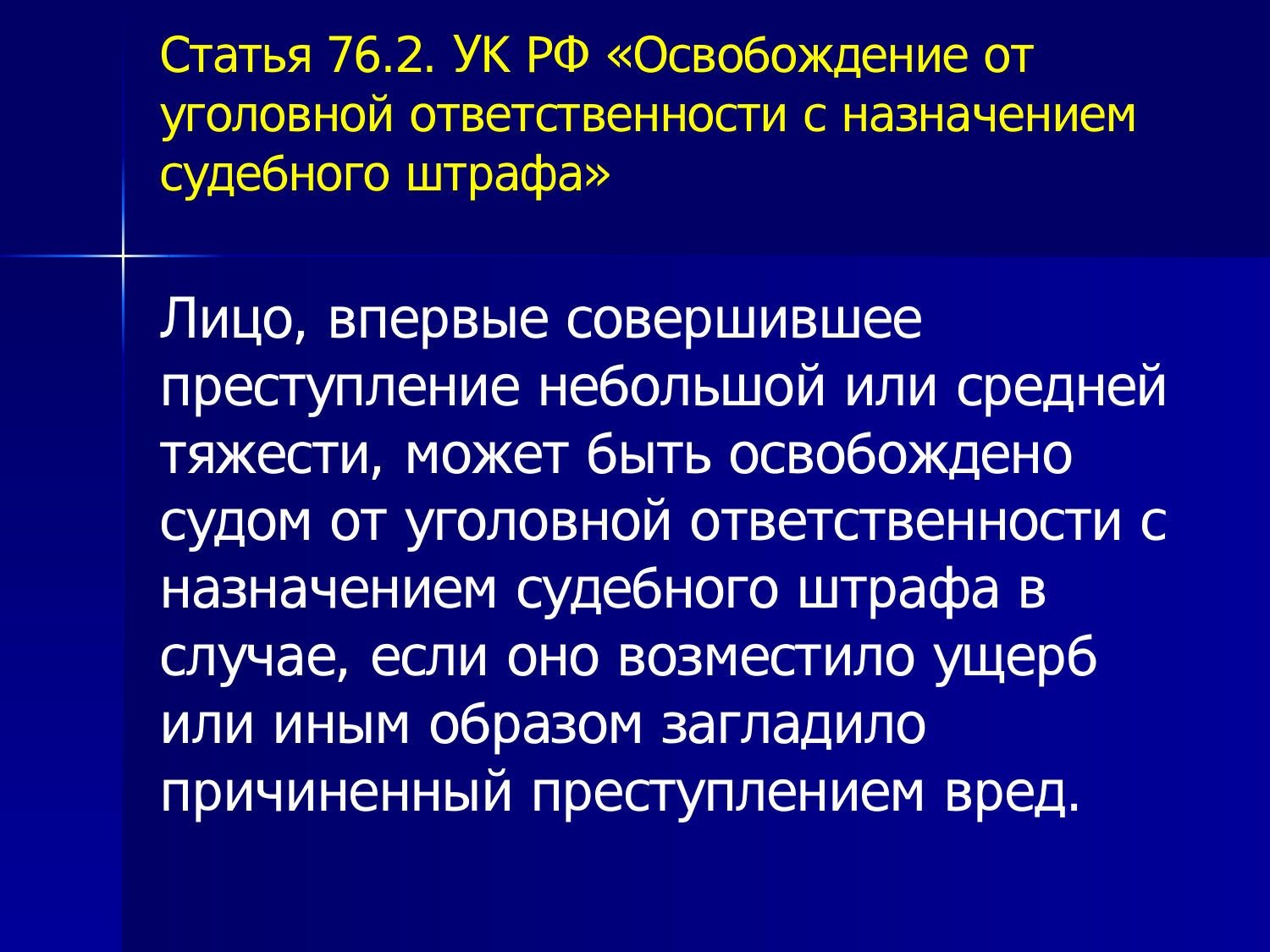

# Статья 76.2. УК РФ «Освобождение от уголовной ответственности с назначением судебного штрафа»
Лицо, впервые совершившее преступление небольшой или средней тяжести, может быть освобождено судом от уголовной ответственности с назначением судебного штрафа в случае, если оно возместило ущерб или иным образом загладило причиненный преступлением вред.